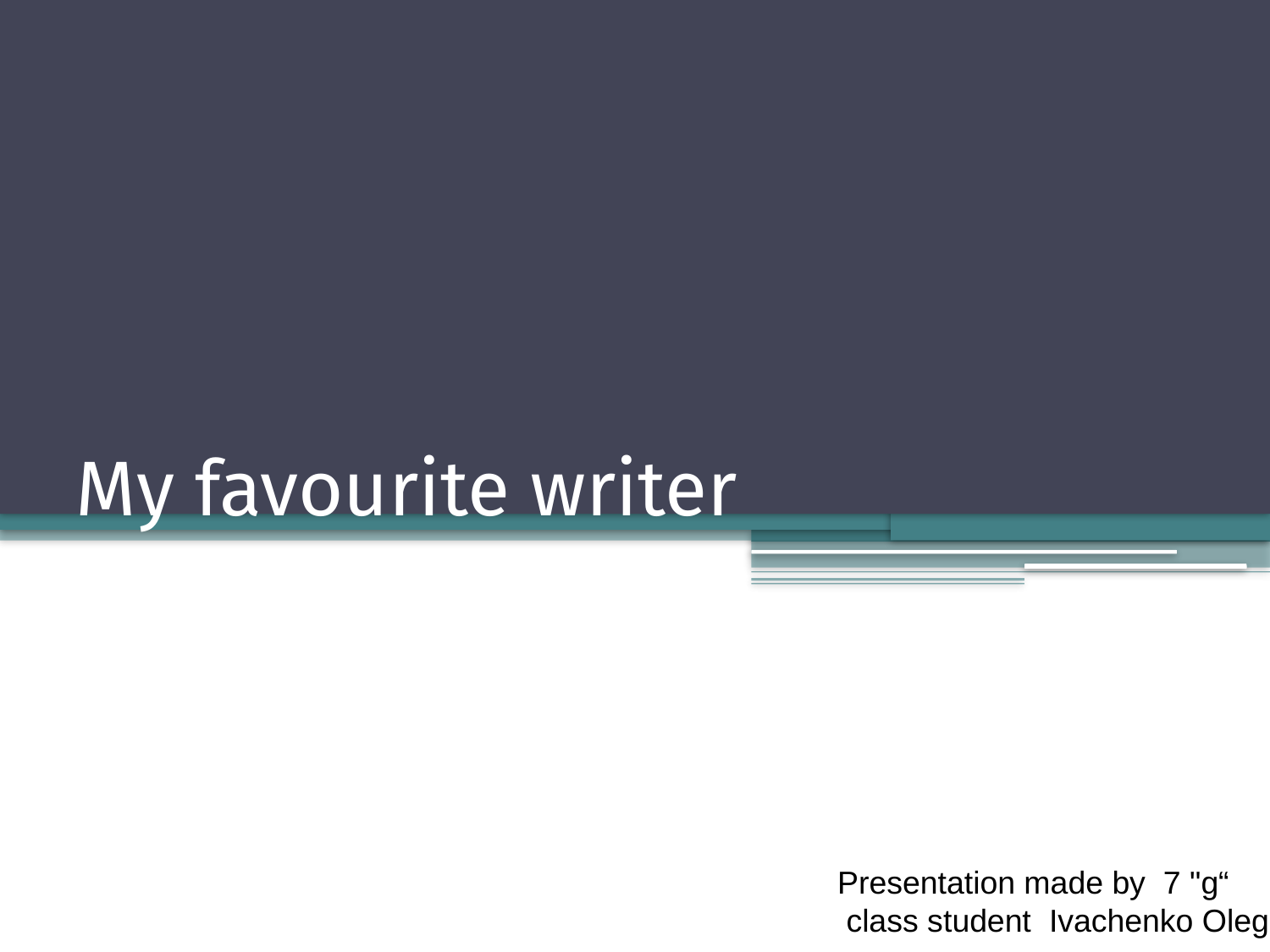

# My favourite writer
Presentation made by  7 "g“
 class student  Ivachenko Oleg